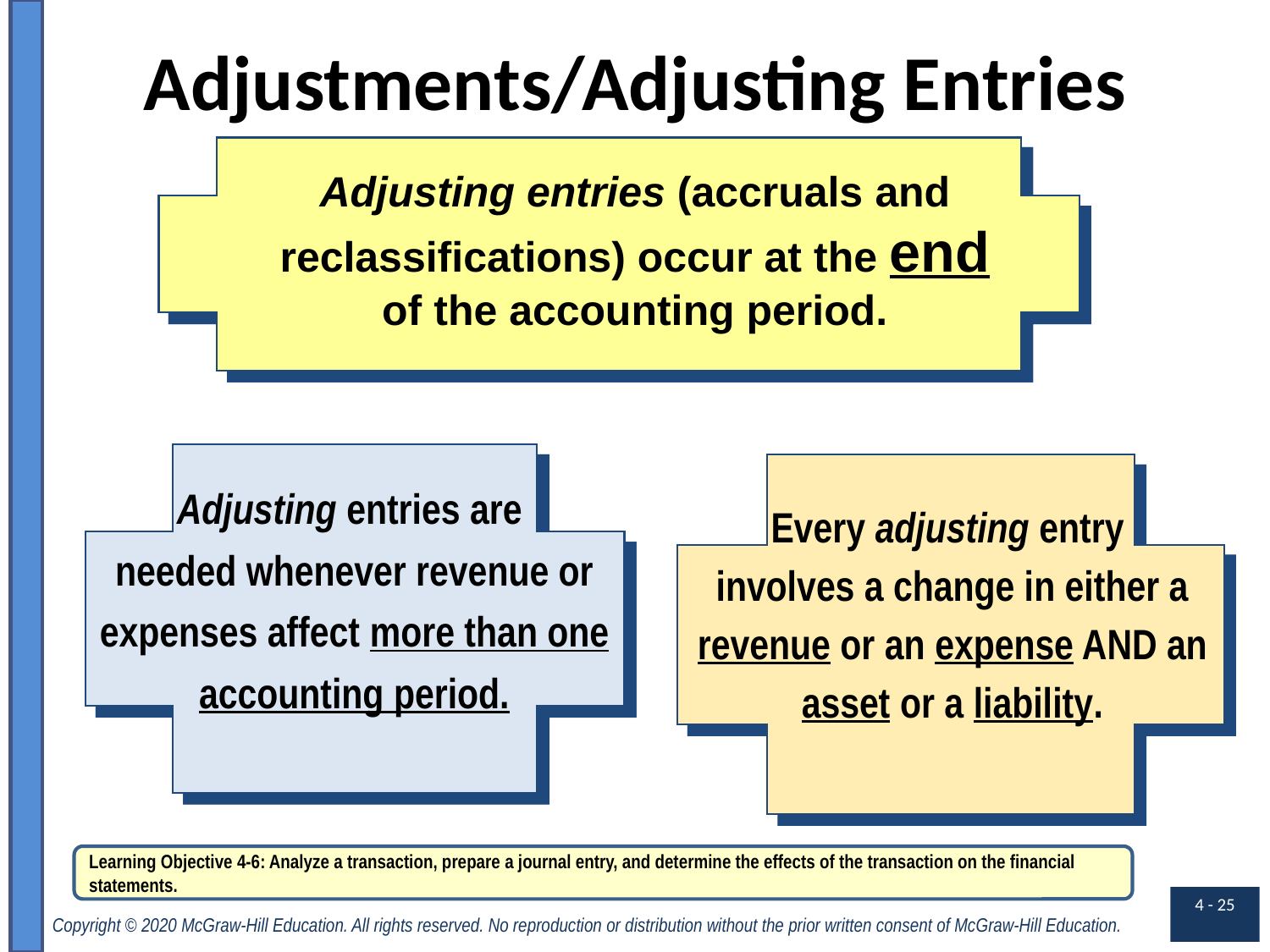

# Adjustments/Adjusting Entries

Adjusting entries (accruals and reclassifications) occur at the end of the accounting period.

Adjusting entries are
needed whenever revenue or expenses affect more than one accounting period.

Every adjusting entry
involves a change in either a revenue or an expense AND an asset or a liability.

Learning Objective 4-6: Analyze a transaction, prepare a journal entry, and determine the effects of the transaction on the financial statements.